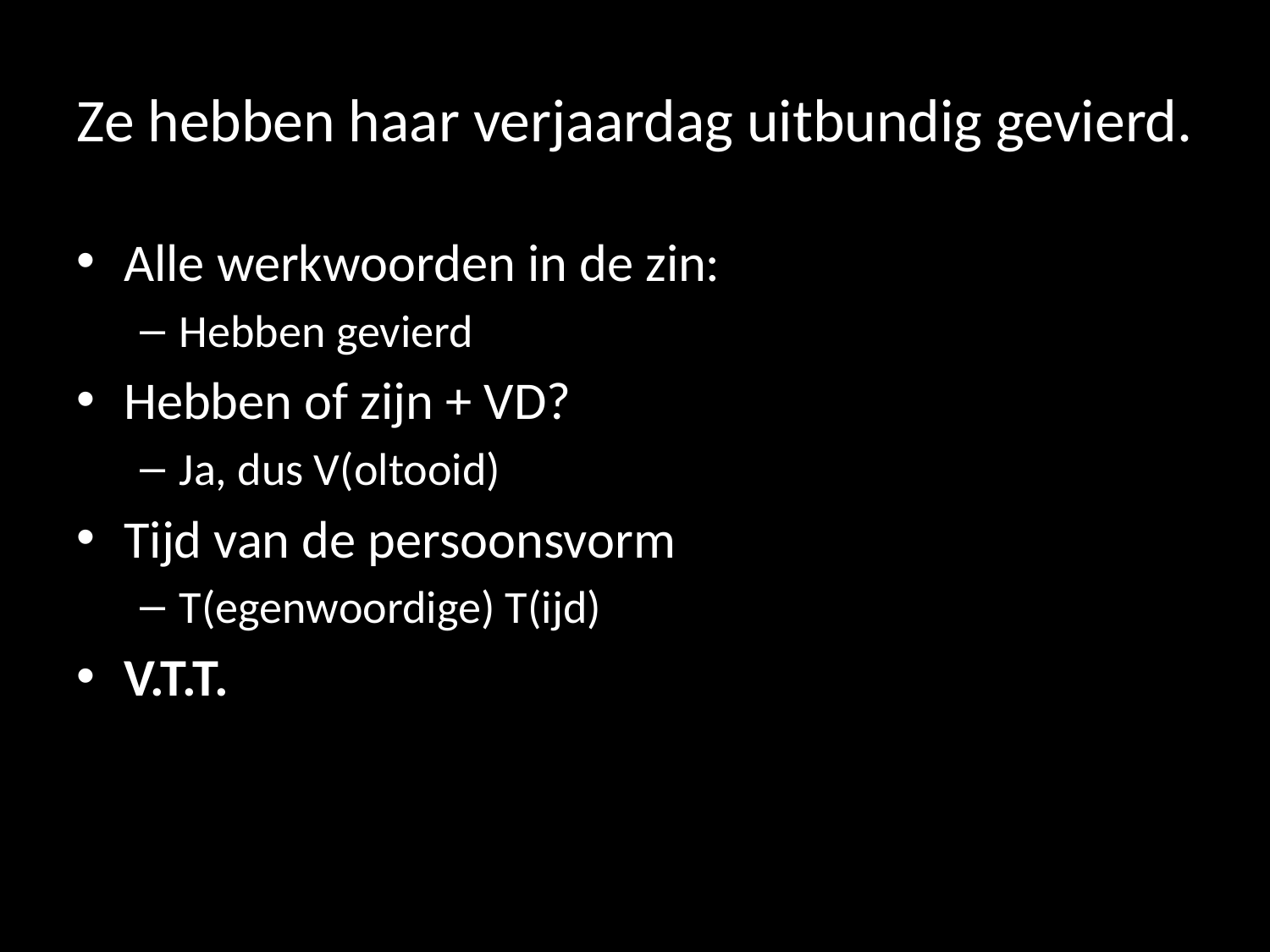

# Ze hebben haar verjaardag uitbundig gevierd.
Alle werkwoorden in de zin:
Hebben gevierd
Hebben of zijn + VD?
Ja, dus V(oltooid)
Tijd van de persoonsvorm
T(egenwoordige) T(ijd)
V.T.T.